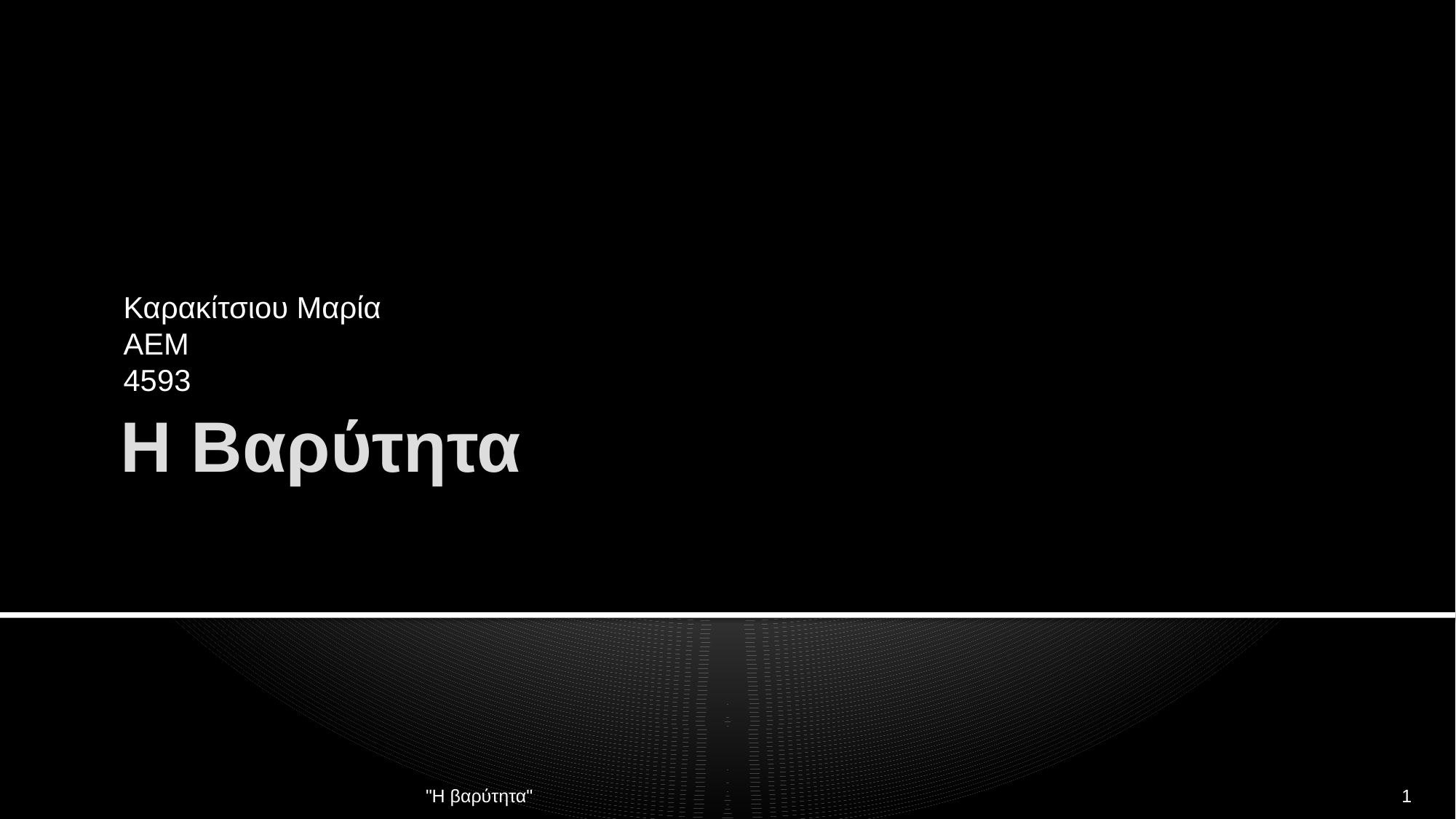

Καρακίτσιου Μαρία
ΑΕΜ
4593
# Η Βαρύτητα
"Η βαρύτητα"
1